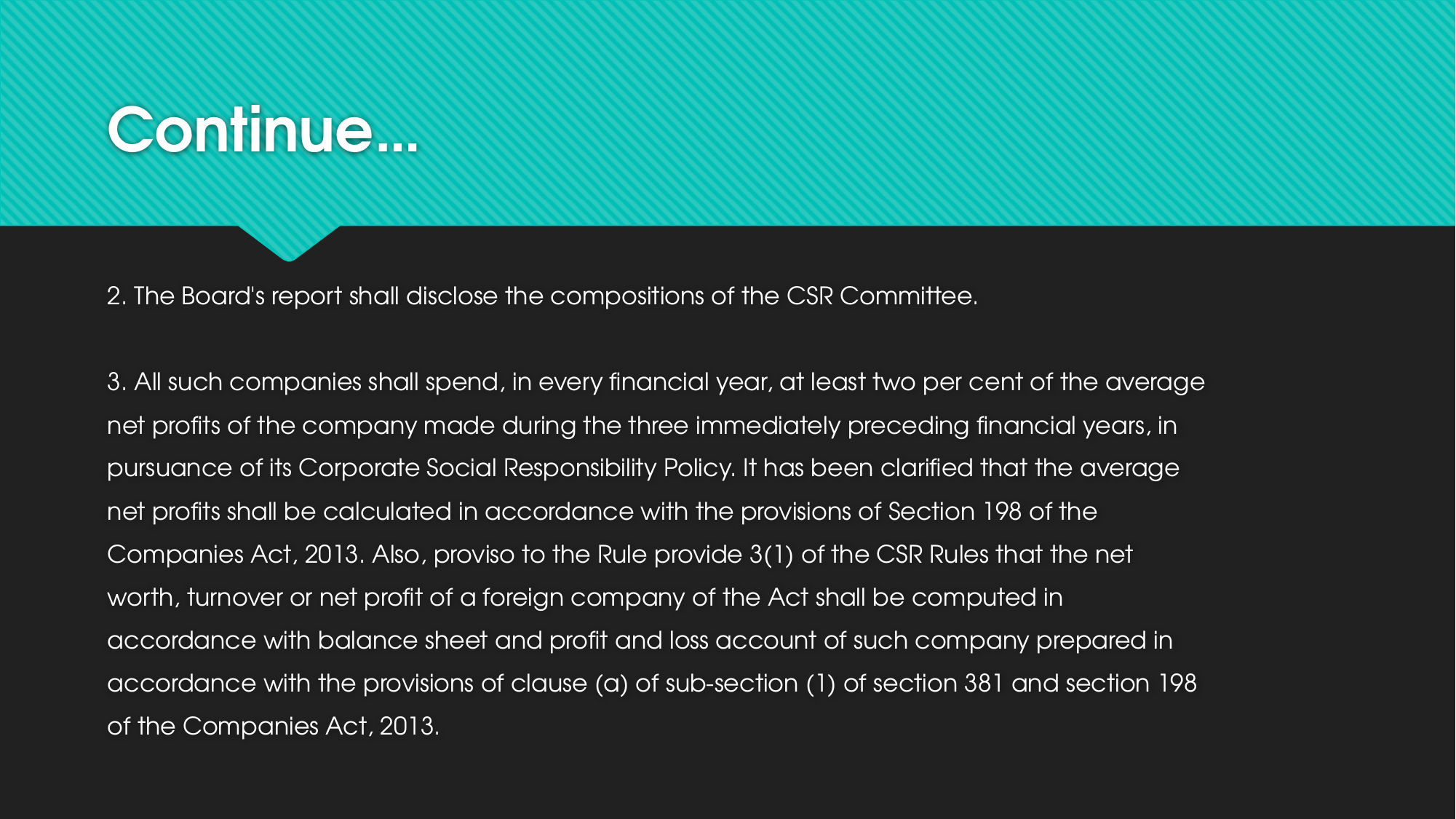

# Continue…
2. The Board's report shall disclose the compositions of the CSR Committee.

3. All such companies shall spend, in every financial year, at least two per cent of the average
net profits of the company made during the three immediately preceding financial years, in
pursuance of its Corporate Social Responsibility Policy. It has been clarified that the average
net profits shall be calculated in accordance with the provisions of Section 198 of the
Companies Act, 2013. Also, proviso to the Rule provide 3(1) of the CSR Rules that the net
worth, turnover or net profit of a foreign company of the Act shall be computed in
accordance with balance sheet and profit and loss account of such company prepared in
accordance with the provisions of clause (a) of sub-section (1) of section 381 and section 198
of the Companies Act, 2013.